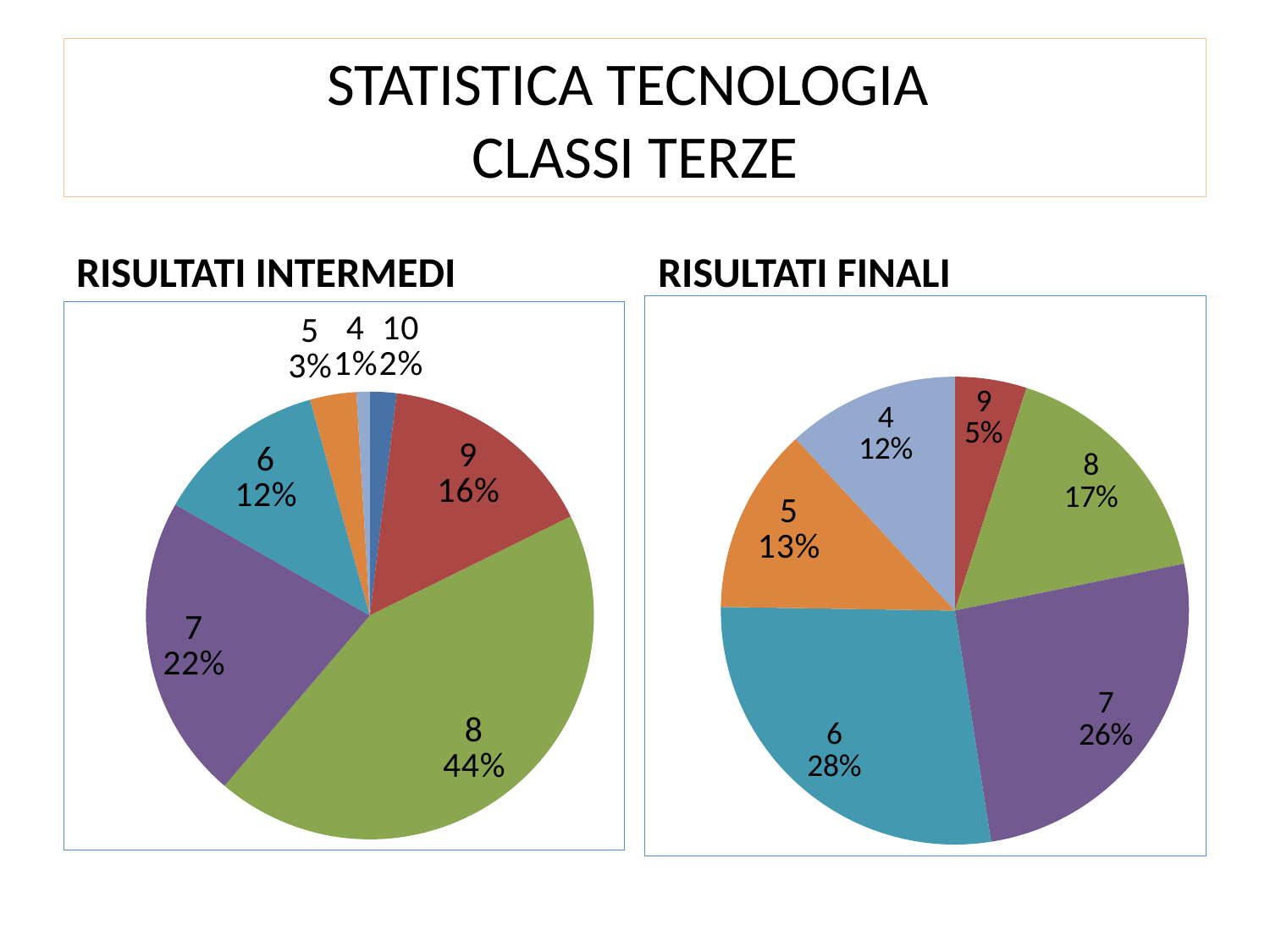

# STATISTICA TECNOLOGIA CLASSI TERZE
RISULTATI INTERMEDI
RISULTATI FINALI

### Chart

| Category | C.TERZE |
|---|---|
| 10 | 0.0 |
| 9 | 10.0 |
| 8 | 34.0 |
| 7 | 52.0 |
| 6 | 56.0 |
| 5 | 26.0 |
| 4 | 24.0 |

### Chart

| Category | C.TERZE |
|---|---|
| 10 | 4.0 |
| 9 | 33.0 |
| 8 | 91.0 |
| 7 | 46.0 |
| 6 | 26.0 |
| 5 | 7.0 |
| 4 | 2.0 |